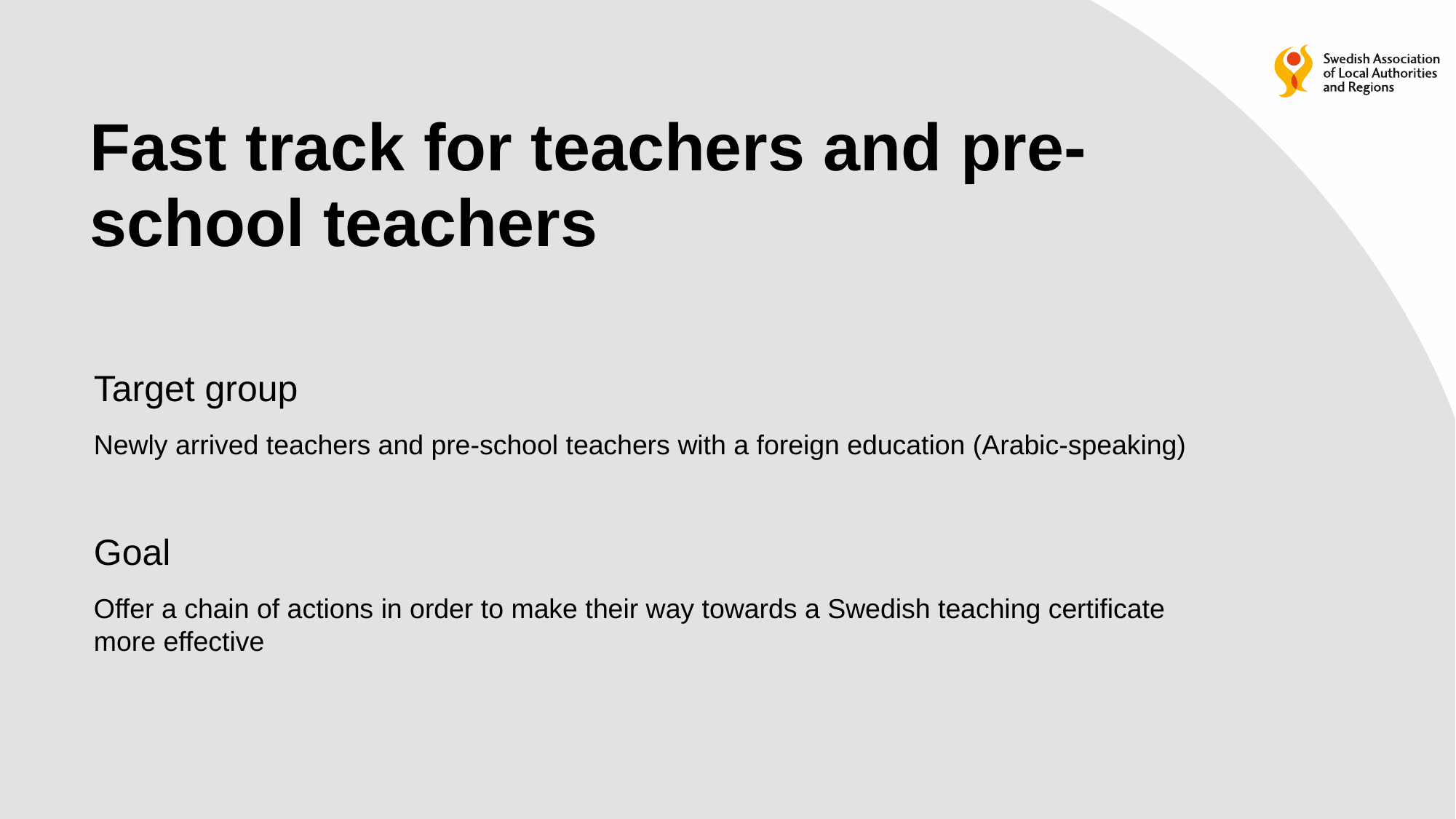

# Fast track for teachers and pre-school teachers

Target group
Newly arrived teachers and pre-school teachers with a foreign education (Arabic-speaking)

Goal
Offer a chain of actions in order to make their way towards a Swedish teaching certificate more effective